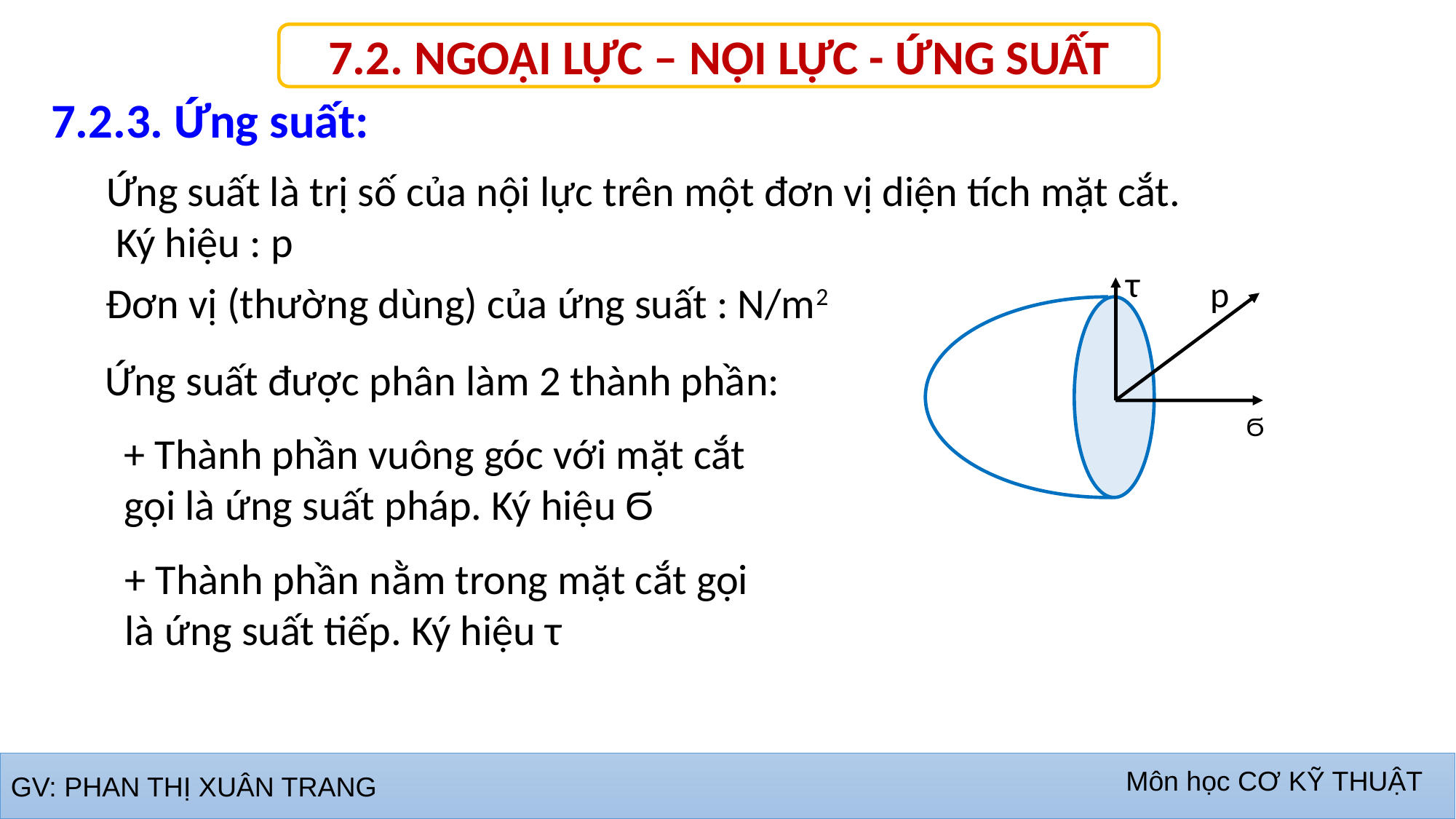

7.2. NGOẠI LỰC – NỘI LỰC - ỨNG SUẤT
7.2.3. Ứng suất:

Ứng suất là trị số của nội lực trên một đơn vị diện tích mặt cắt.
 Ký hiệu : p
τ
p
Đơn vị (thường dùng) của ứng suất : N/m2

Ứng suất được phân làm 2 thành phần:

Ϭ
+ Thành phần vuông góc với mặt cắt gọi là ứng suất pháp. Ký hiệu Ϭ
+ Thành phần nằm trong mặt cắt gọi là ứng suất tiếp. Ký hiệu τ

GV: Dương Thị Hồng
Môn học Cơ kỹ thuật
Môn học CƠ KỸ THUẬT
GV: PHAN THỊ XUÂN TRANG